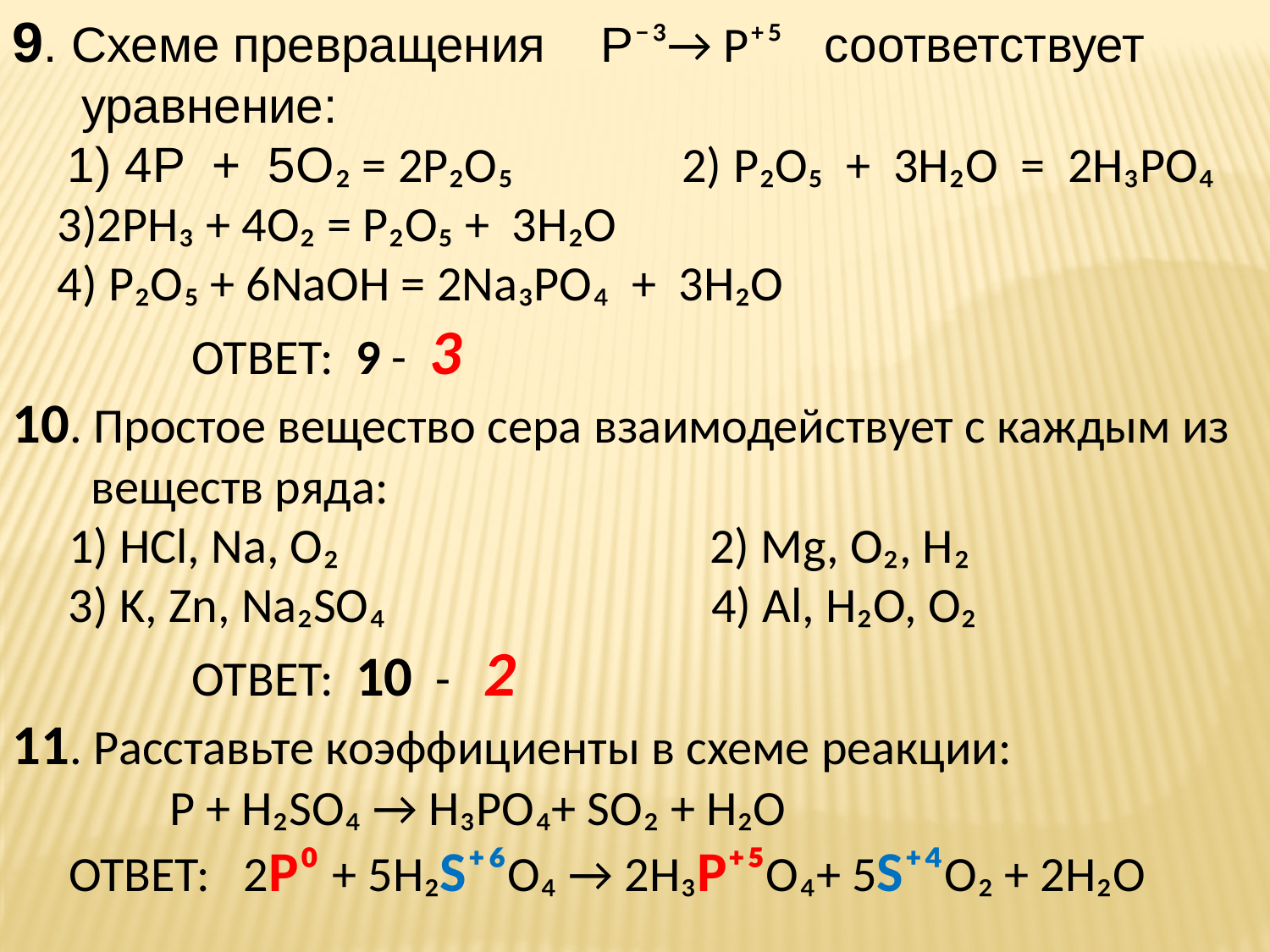

9. Схеме превращения    P⁻³→ P⁺⁵   соответствует
     уравнение:
    1) 4P  +  5O₂ = 2P₂O₅               2) P₂O₅  +  3H₂O  =  2H₃PO₄
    3)2PH₃ + 4O₂ = P₂O₅ +  3H₂O
    4) P₂O₅ + 6NaOH = 2Na₃PO₄  +  3H₂O
                ОТВЕТ:  9 -  3
10. Простое вещество сера взаимодействует с каждым из
       веществ ряда:
     1) HCl, Na, O₂                                 2) Mg, O₂, H₂
     3) K, Zn, Na₂SO₄                             4) Al, H₂O, O₂
                ОТВЕТ:  10  -   2
11. Расставьте коэффициенты в схеме реакции:
              P + H₂SO₄ → H₃PO₄+ SO₂ + H₂O
     ОТВЕТ:   2P⁰ + 5H₂S⁺⁶O₄ → 2H₃P⁺⁵O₄+ 5S⁺⁴O₂ + 2H₂O